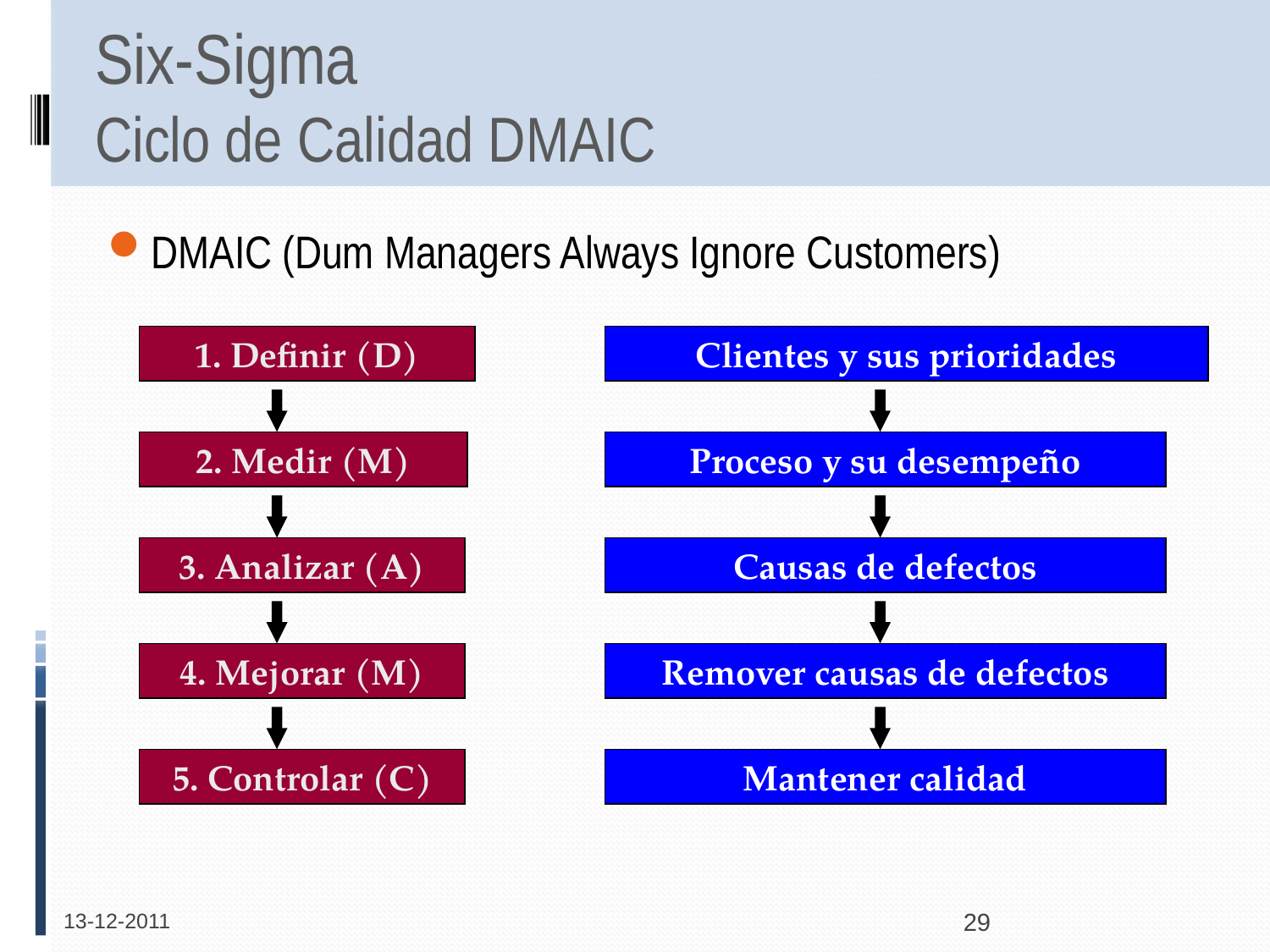

# Six-Sigma Ciclo de Calidad DMAIC
DMAIC (Dum Managers Always Ignore Customers)

1. Definir (D)
Clientes y sus prioridades

2. Medir (M)
Proceso y su desempeño

3. Analizar (A)
Causas de defectos

4. Mejorar (M)
Remover causas de defectos

5. Controlar (C)
Mantener calidad
13-12-2011
29